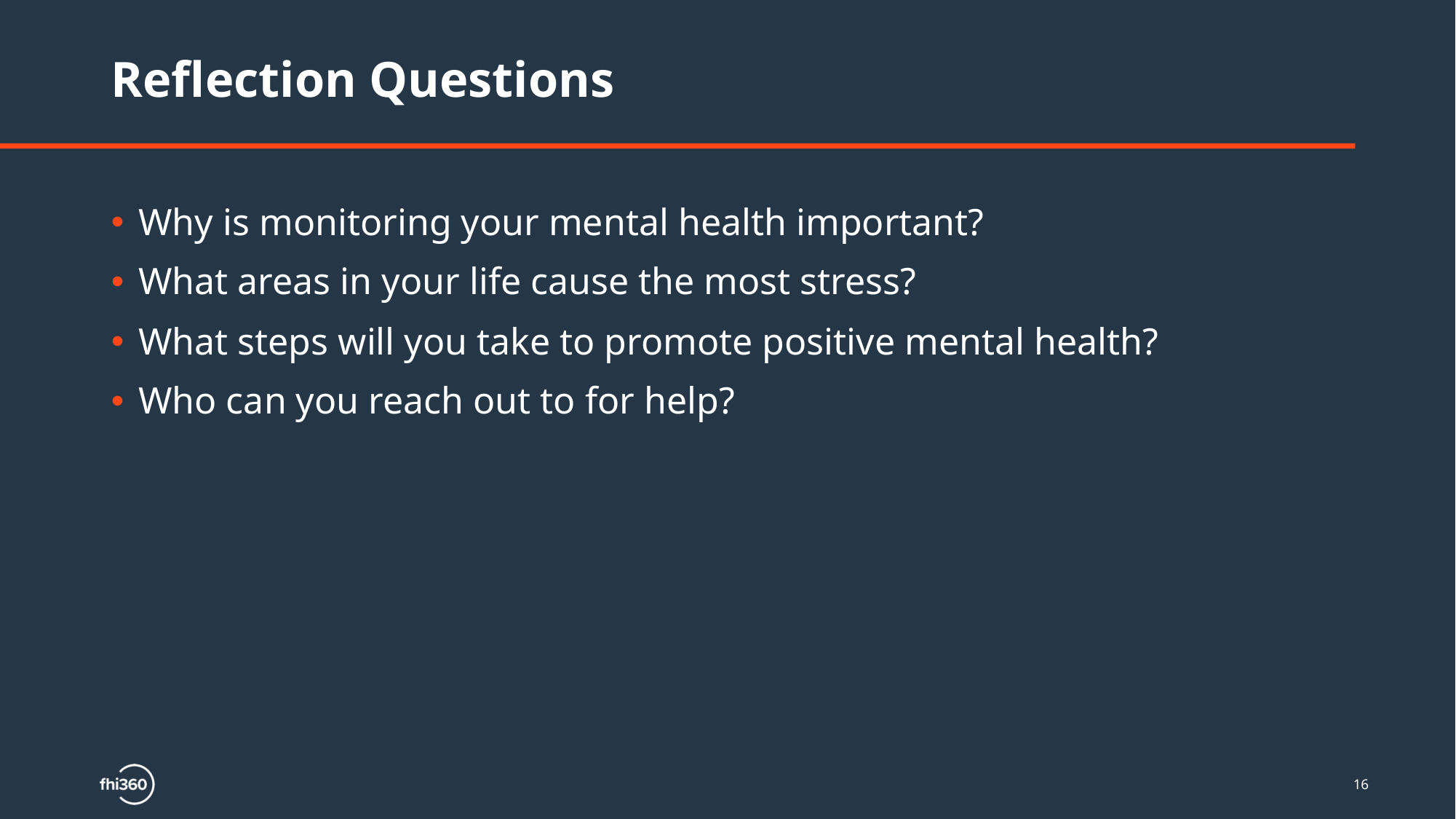

# Reflection Questions
Why is monitoring your mental health important?​
What areas in your life cause the most stress?​
What steps will you take to promote positive mental health?
Who can you reach out to for help?